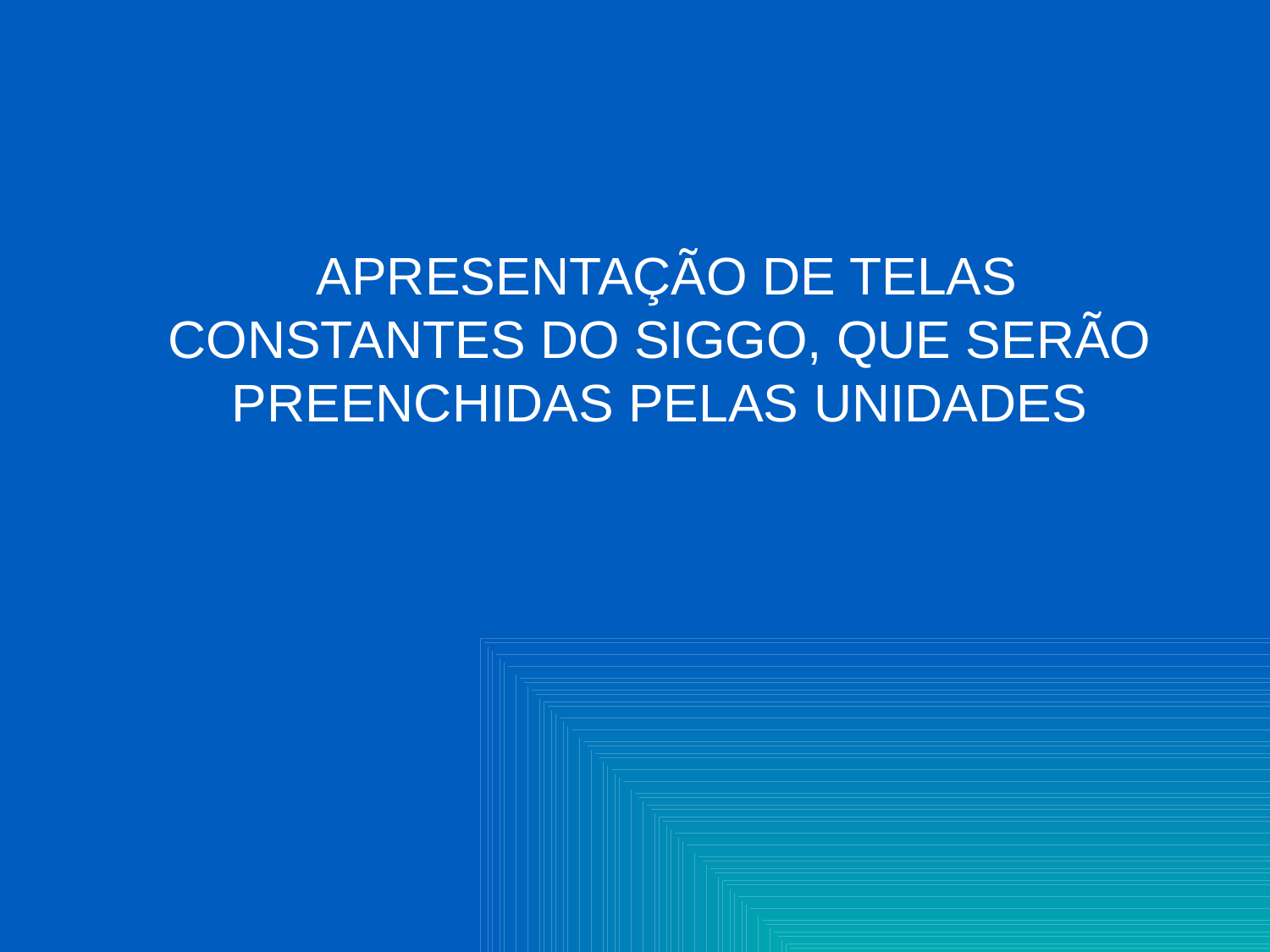

APRESENTAÇÃO DE TELAS CONSTANTES DO SIGGO, QUE SERÃO PREENCHIDAS PELAS UNIDADES